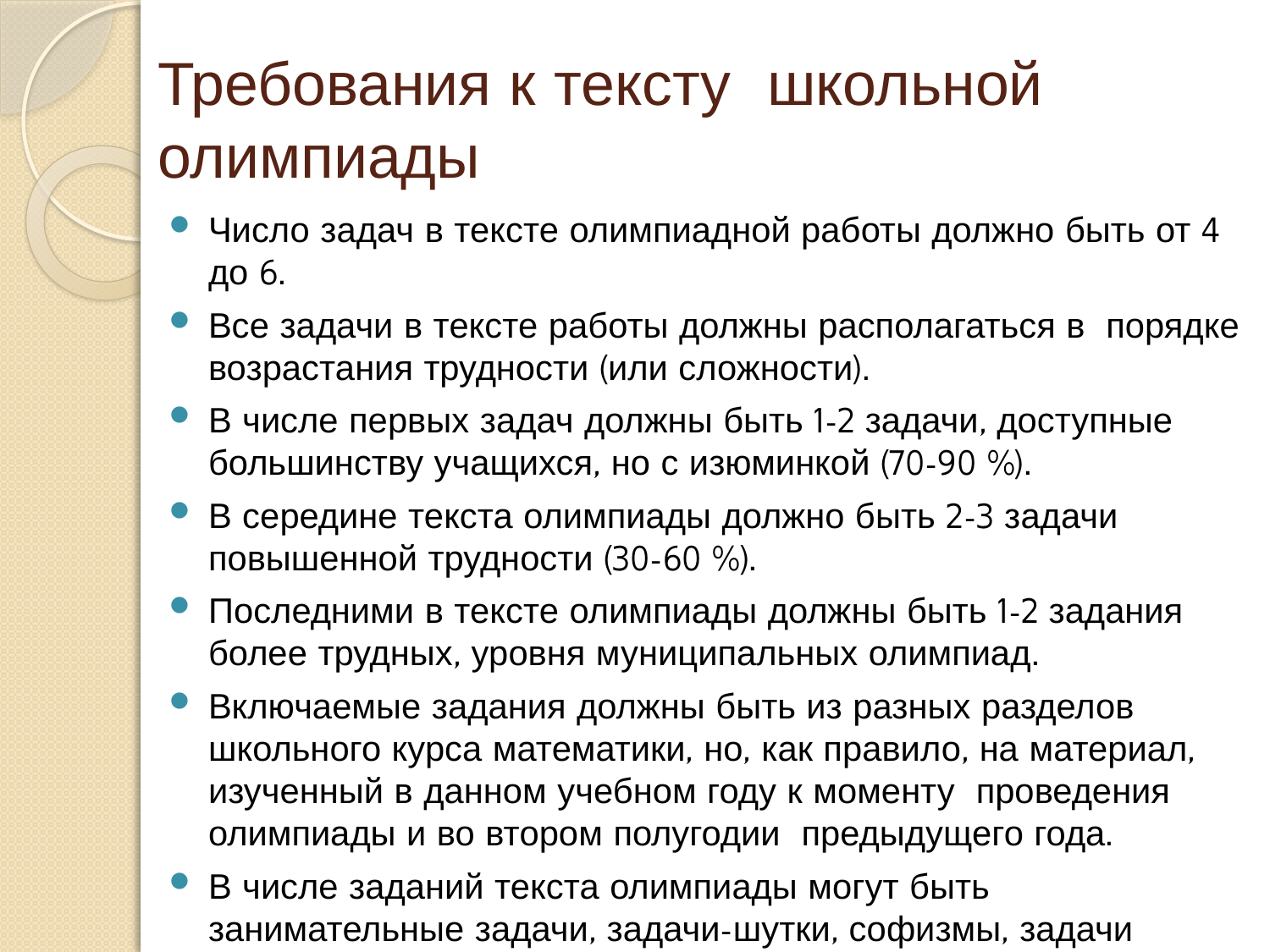

# Требования к тексту  школьной олимпиады
Число задач в тексте олимпиадной работы должно быть от 4 до 6.
Все задачи в тексте работы должны располагаться в  порядке возрастания трудности (или сложности).
В числе первых задач должны быть 1-2 задачи, доступные
большинству учащихся, но с изюминкой (70-90 %).
В середине текста олимпиады должно быть 2-3 задачи
повышенной трудности (30-60 %).
Последними в тексте олимпиады должны быть 1-2 задания более трудных, уровня муниципальных олимпиад.
Включаемые задания должны быть из разных разделов школьного курса математики, но, как правило, на материал, изученный в данном учебном году к моменту  проведения олимпиады и во втором полугодии  предыдущего года.
В числе заданий текста олимпиады могут быть  занимательные задачи, задачи-шутки, софизмы, задачи  прикладного характера.